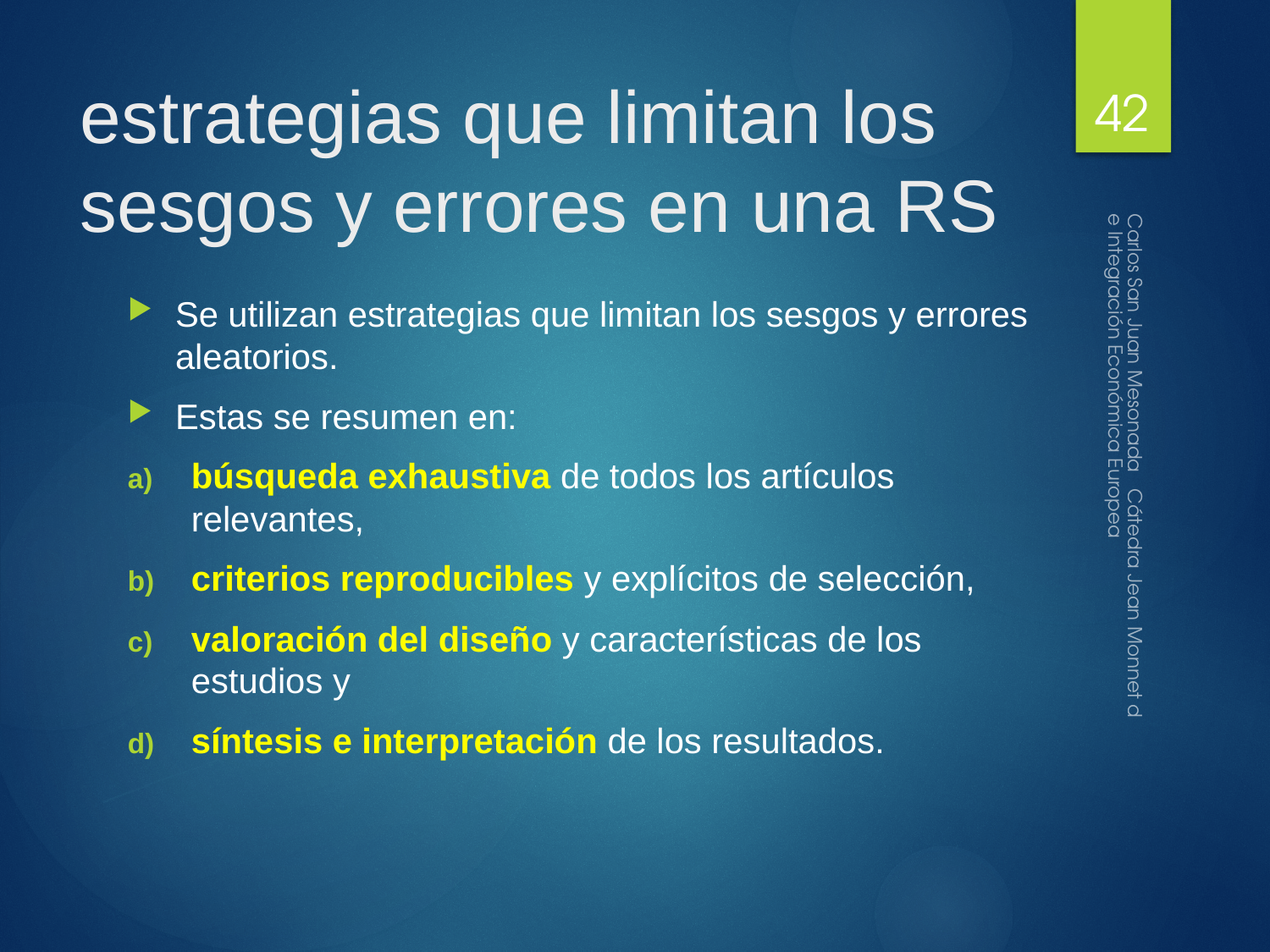

42
# estrategias que limitan los sesgos y errores en una RS
Se utilizan estrategias que limitan los sesgos y errores aleatorios.
Estas se resumen en:
búsqueda exhaustiva de todos los artículos relevantes,
criterios reproducibles y explícitos de selección,
valoración del diseño y características de los estudios y
síntesis e interpretación de los resultados.

Carlos San Juan Mesonada   Cátedra Jean Monnet de Integración Económica Europea